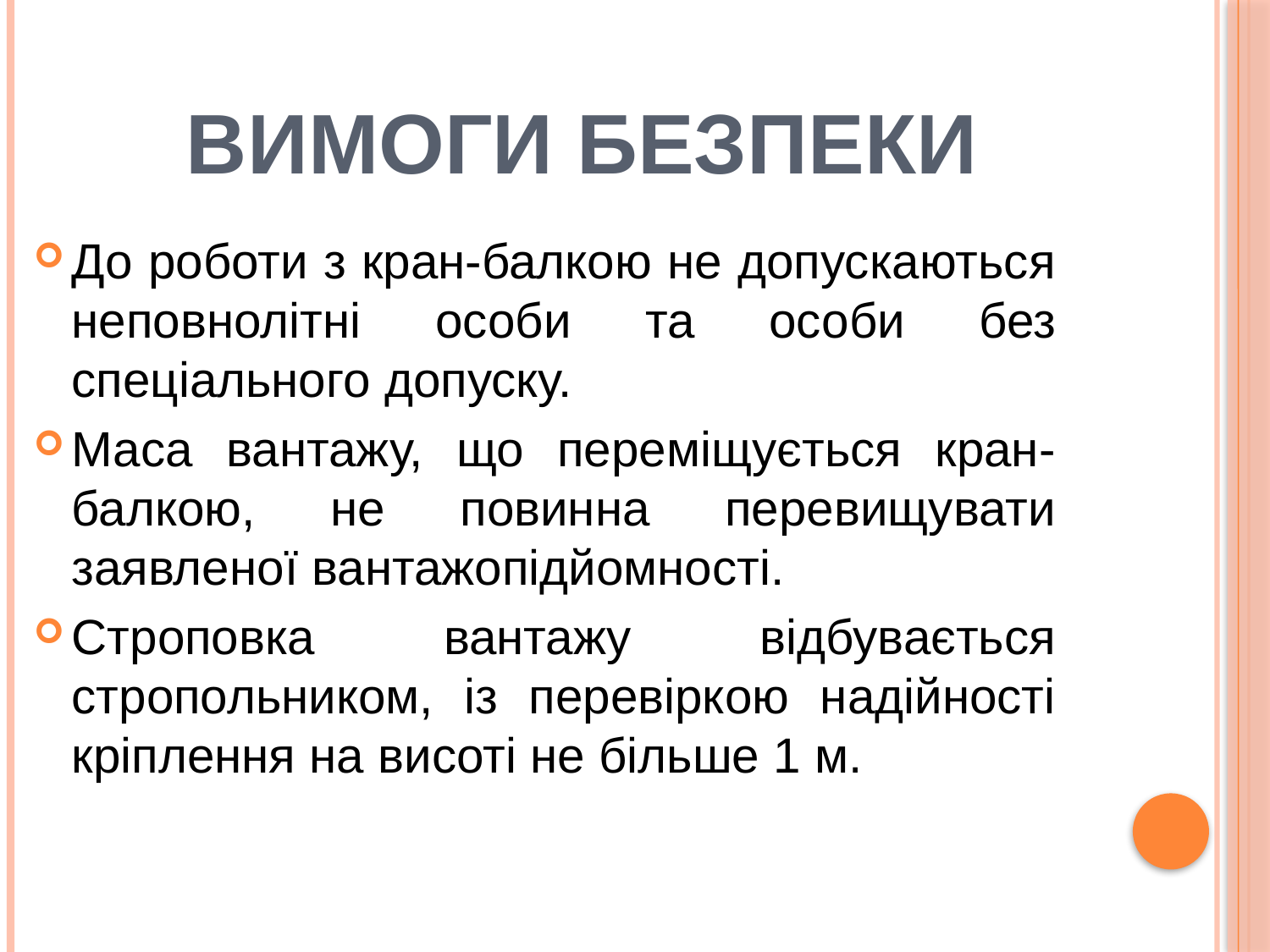

# Вимоги безпеки
До роботи з кран-балкою не допускаються неповнолітні особи та особи без спеціального допуску.
Маса вантажу, що переміщується кран-балкою, не повинна перевищувати заявленої вантажопідйомності.
Строповка вантажу відбувається стропольником, із перевіркою надійності кріплення на висоті не більше 1 м.